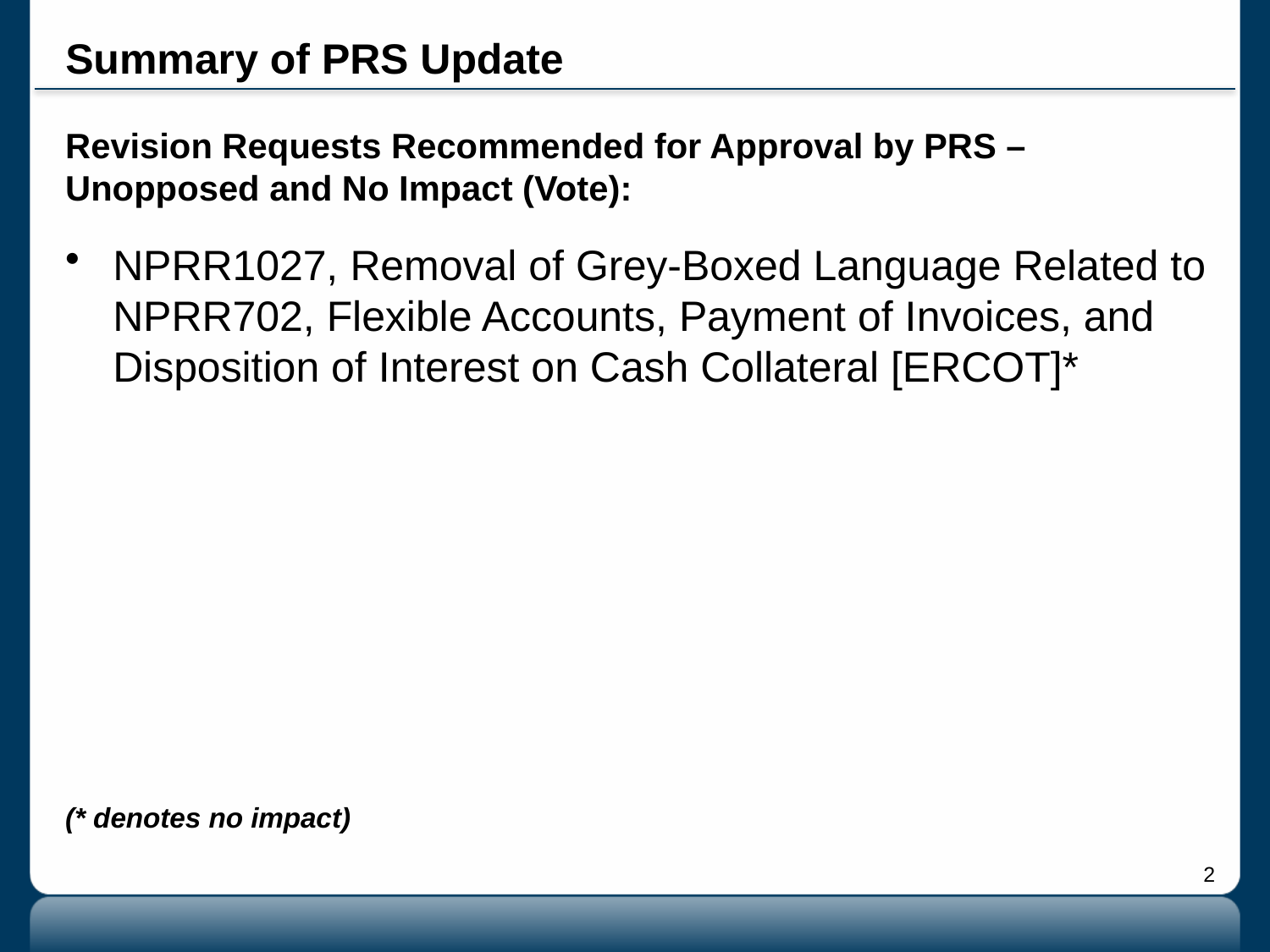

# Summary of PRS Update
Revision Requests Recommended for Approval by PRS – Unopposed and No Impact (Vote):
NPRR1027, Removal of Grey-Boxed Language Related to NPRR702, Flexible Accounts, Payment of Invoices, and Disposition of Interest on Cash Collateral [ERCOT]*

(* denotes no impact)